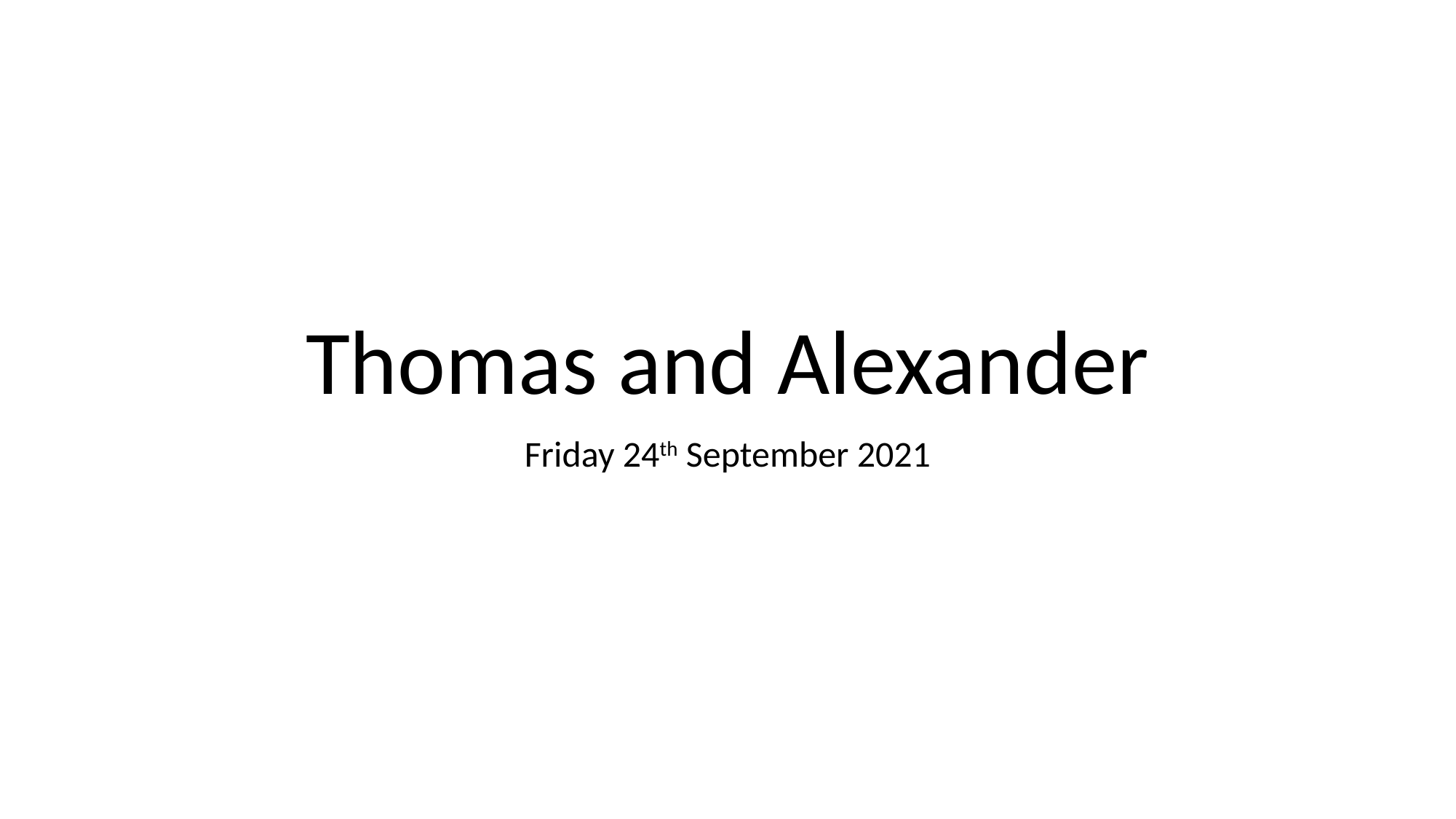

# Thomas and Alexander
Friday 24th September 2021